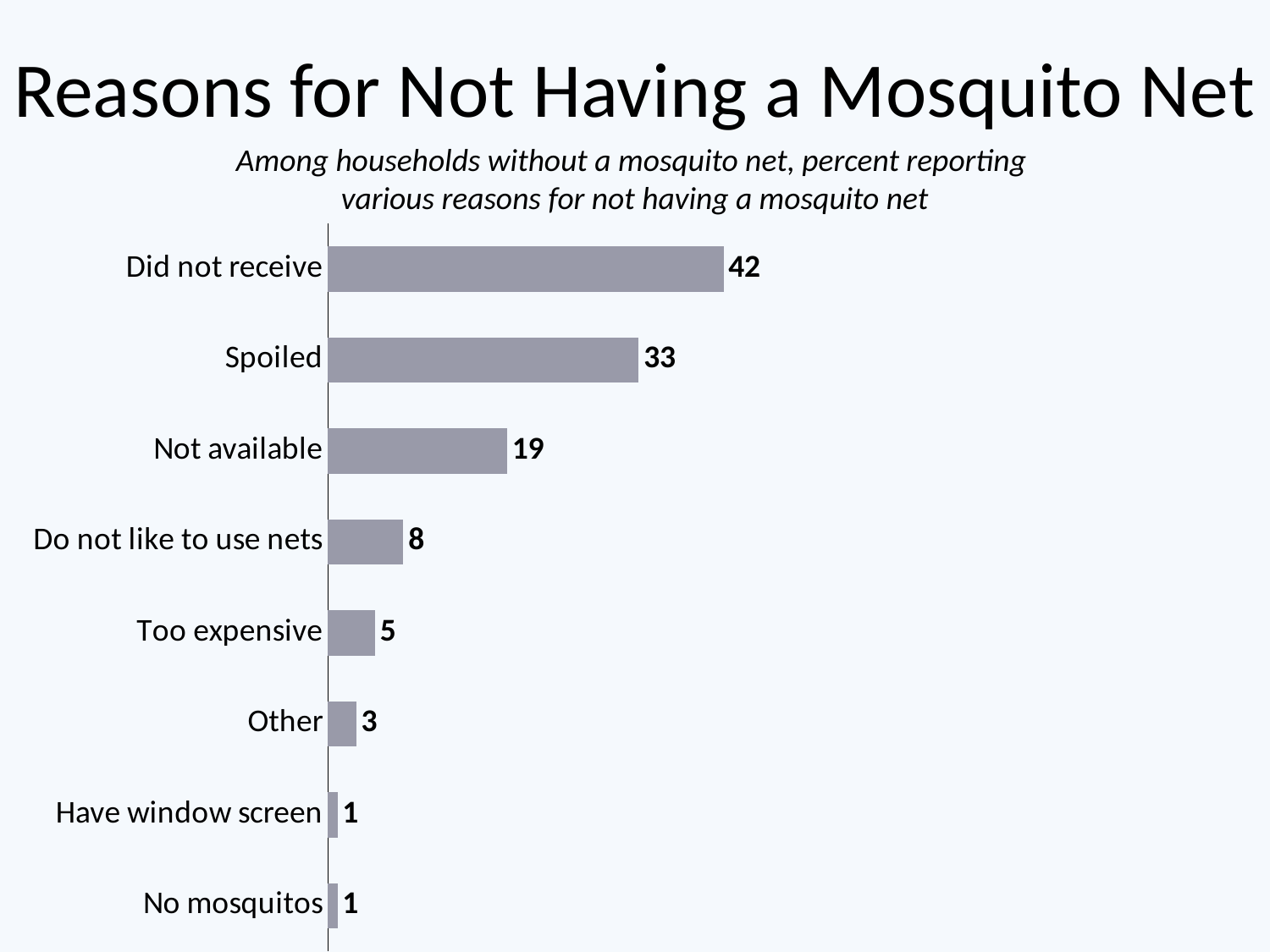

# Reasons for Not Having a Mosquito Net
Among households without a mosquito net, percent reporting
various reasons for not having a mosquito net

### Chart

| Category | Series 1 |
|---|---|
| No mosquitos | 1.0 |
| Have window screen | 1.0 |
| Other | 3.0 |
| Too expensive | 5.0 |
| Do not like to use nets | 8.0 |
| Not available | 19.0 |
| Spoiled | 33.0 |
| Did not receive | 42.0 |